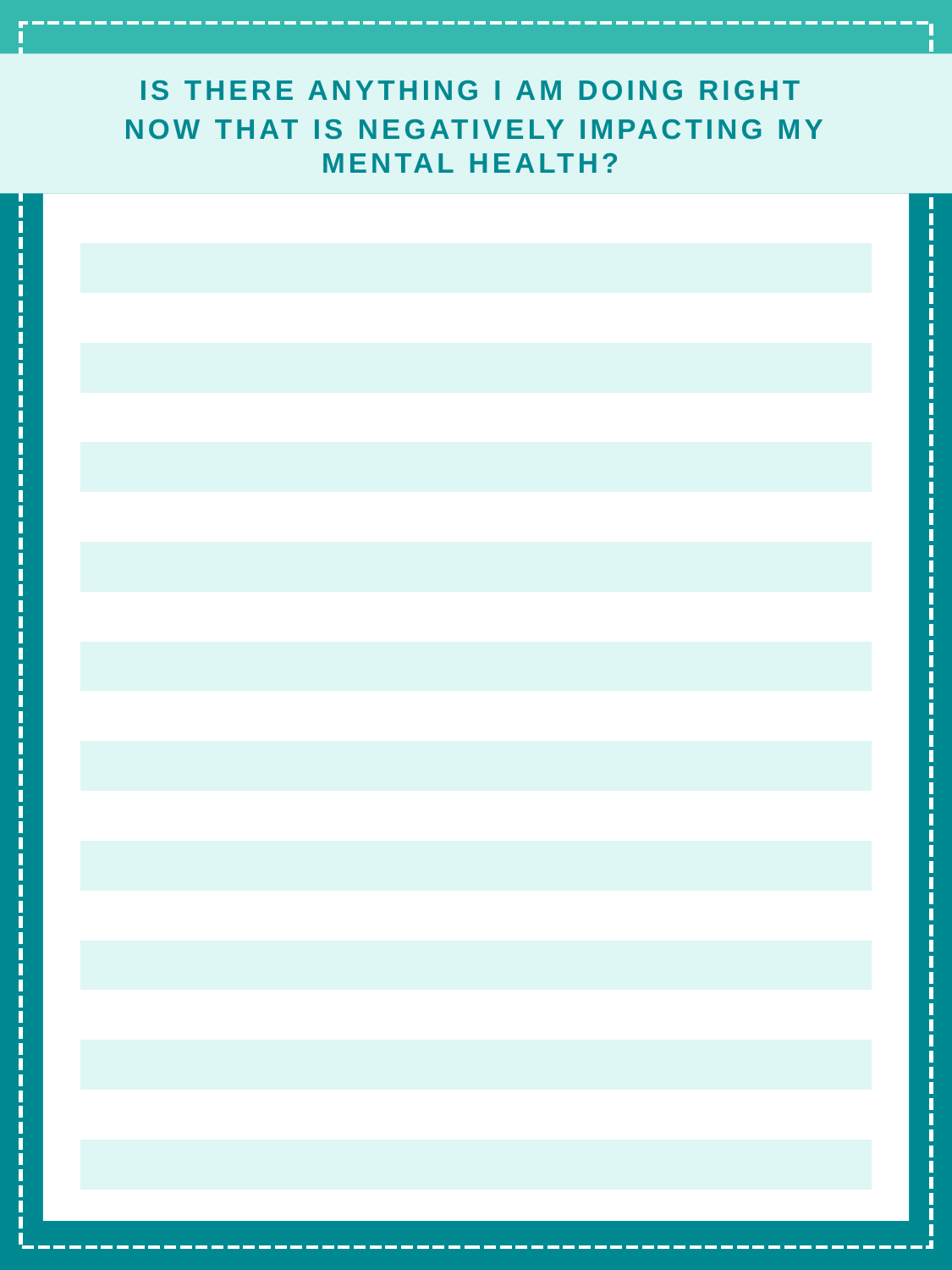

IS THERE ANYTHING I AM DOING RIGHT
NOW THAT IS NEGATIVELY IMPACTING MY MENTAL HEALTH?

|  |
| --- |
|  |
|  |
|  |
|  |
|  |
|  |
|  |
|  |
|  |
|  |
|  |
|  |
|  |
|  |
|  |
|  |
|  |
|  |